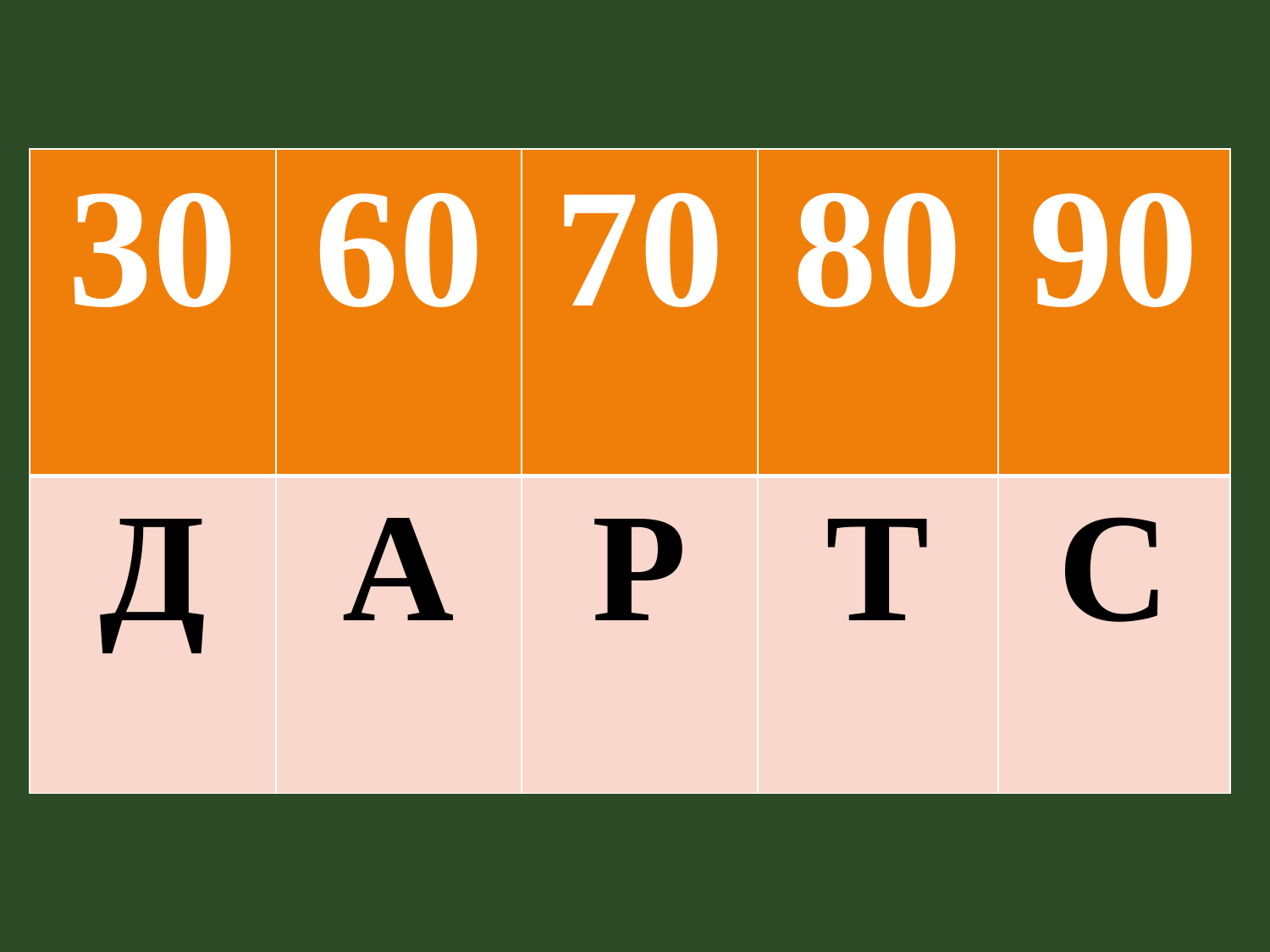

#

| 30 | 60 | 70 | 80 | 90 |
| --- | --- | --- | --- | --- |
| Д | А | Р | Т | С |